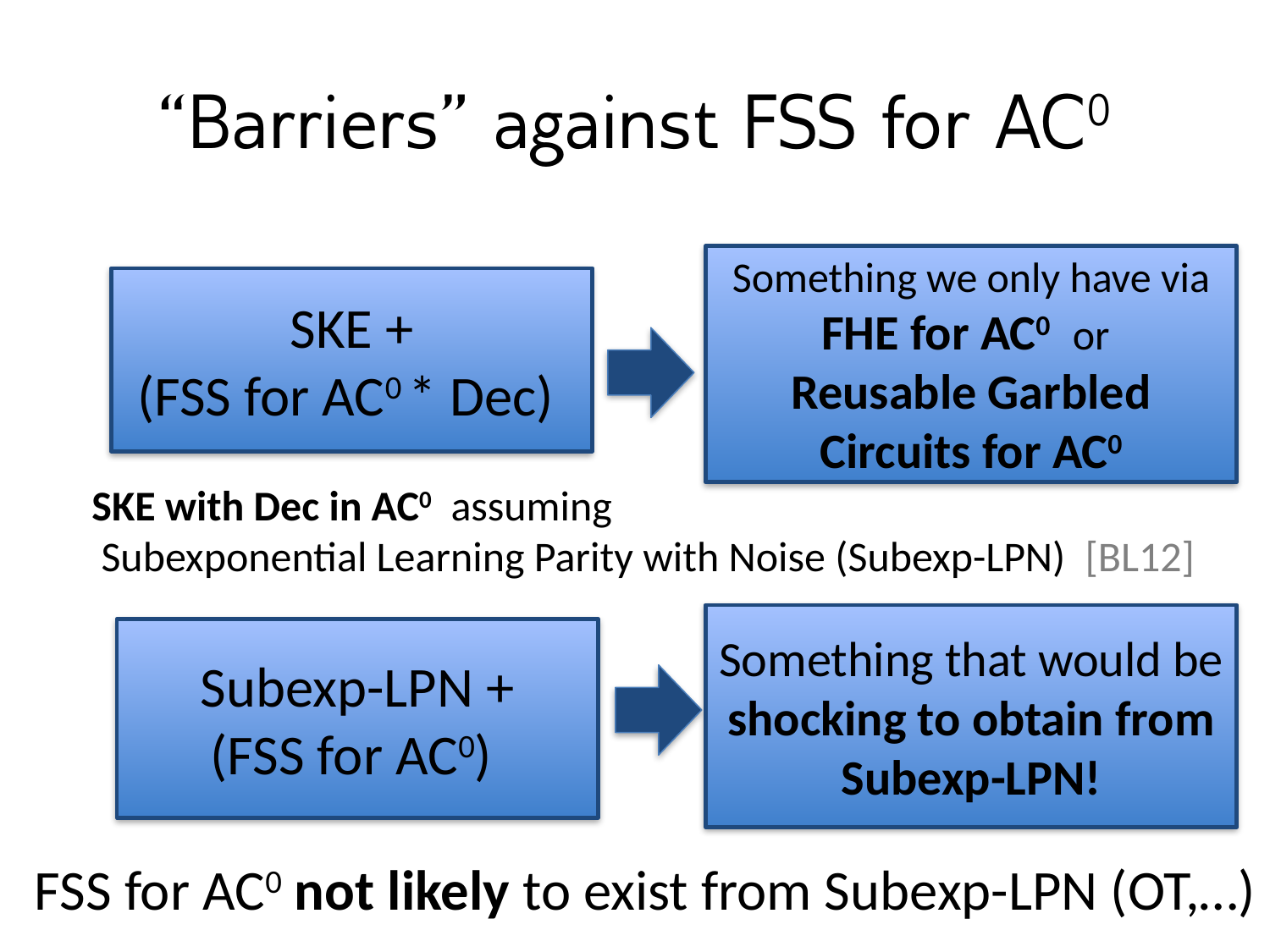

# “Barriers” against FSS for AC0
Something we only have via FHE for AC0  or
Reusable Garbled Circuits for AC0
SKE +
(FSS for AC0 * Dec)
Low Online CC
MPC for AC0

SKE with Dec in AC0  assuming
 Subexponential Learning Parity with Noise (Subexp-LPN)  [BL12]
Something that would be shocking to obtain from Subexp-LPN!
Subexp-LPN +
(FSS for AC0)

FSS for AC0 not likely to exist from Subexp-LPN (OT,…)